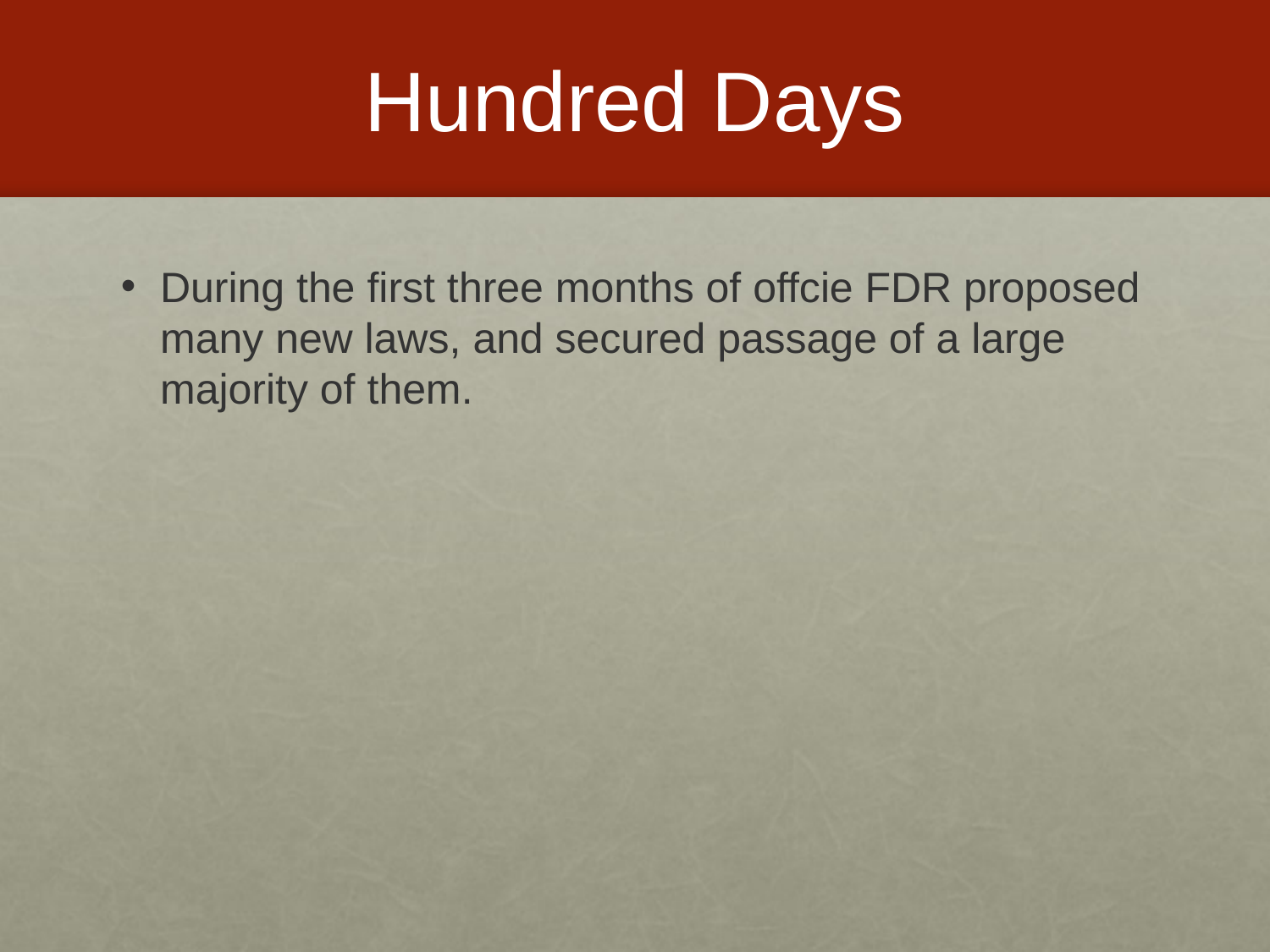

# Hundred Days
During the first three months of offcie FDR proposed many new laws, and secured passage of a large majority of them.